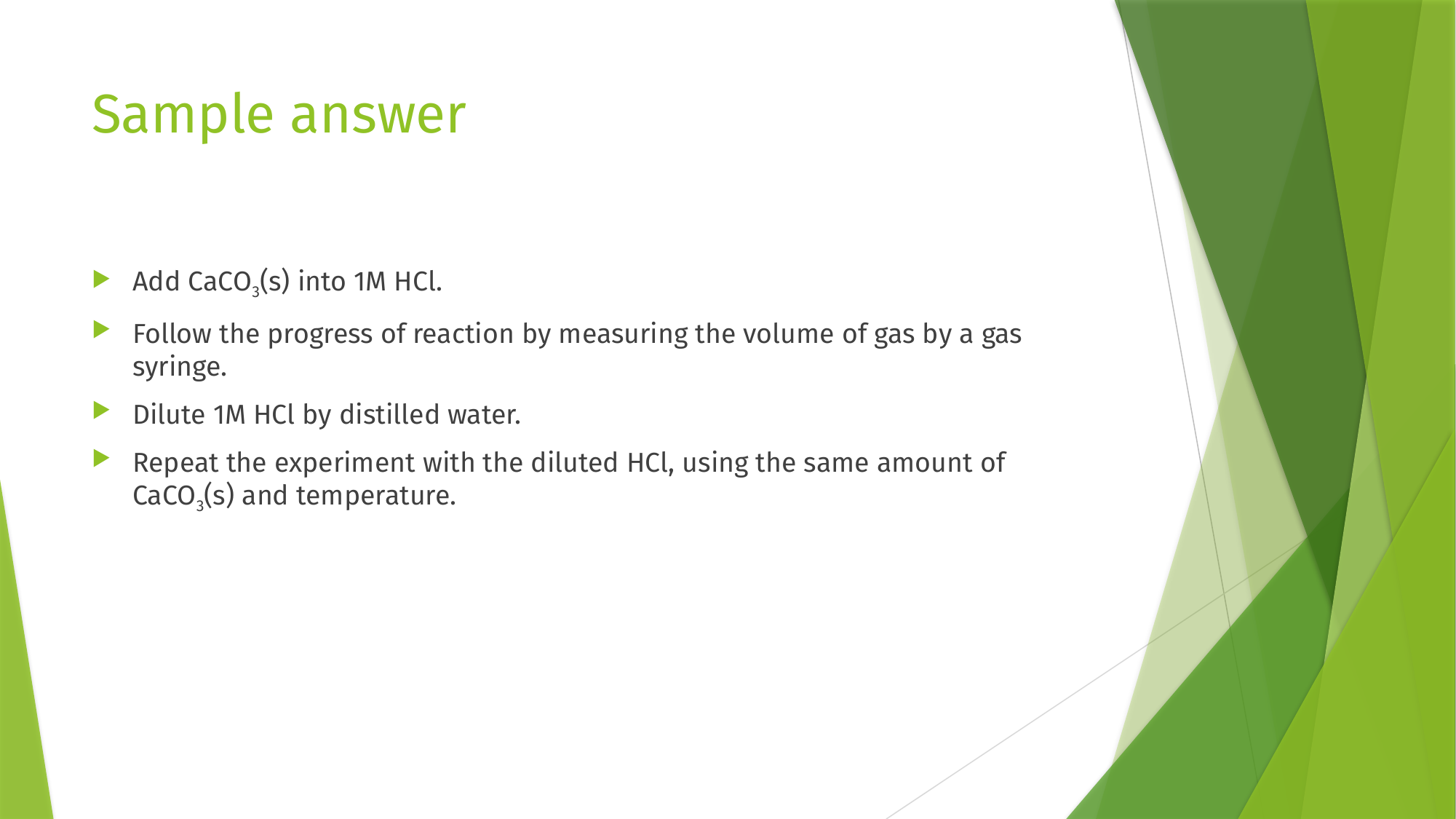

# Sample answer
Add CaCO3(s) into 1M HCl.
Follow the progress of reaction by measuring the volume of gas by a gas syringe.
Dilute 1M HCl by distilled water.
Repeat the experiment with the diluted HCl, using the same amount of CaCO3(s) and temperature.